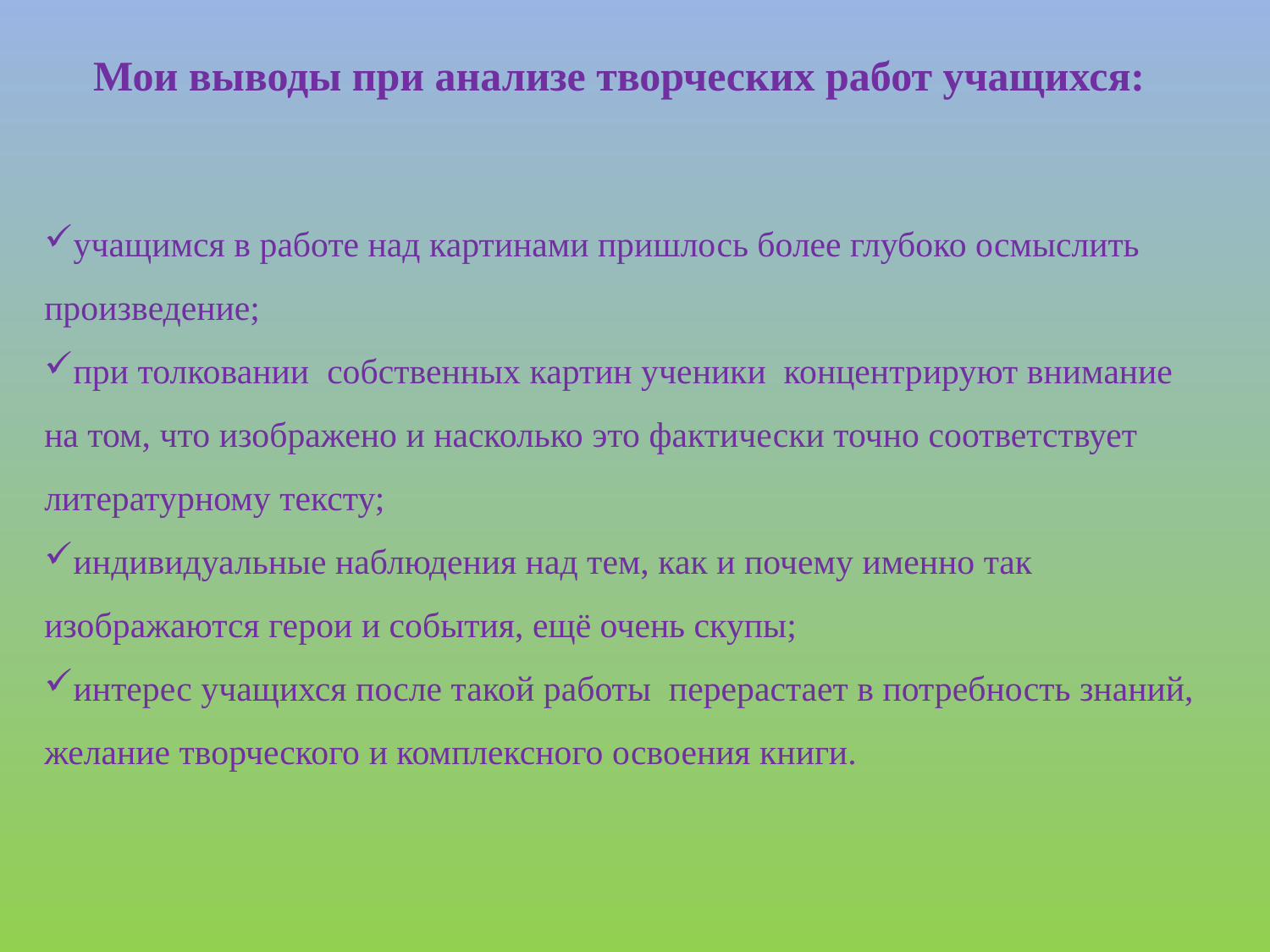

Мои выводы при анализе творческих работ учащихся:

учащимся в работе над картинами пришлось более глубоко осмыслить  произведение;
при толковании  собственных картин ученики  концентрируют внимание на том, что изображено и насколько это фактически точно соответствует литературному тексту;
индивидуальные наблюдения над тем, как и почему именно так изображаются герои и события, ещё очень скупы;
интерес учащихся после такой работы  перерастает в потребность знаний, желание творческого и комплексного освоения книги.